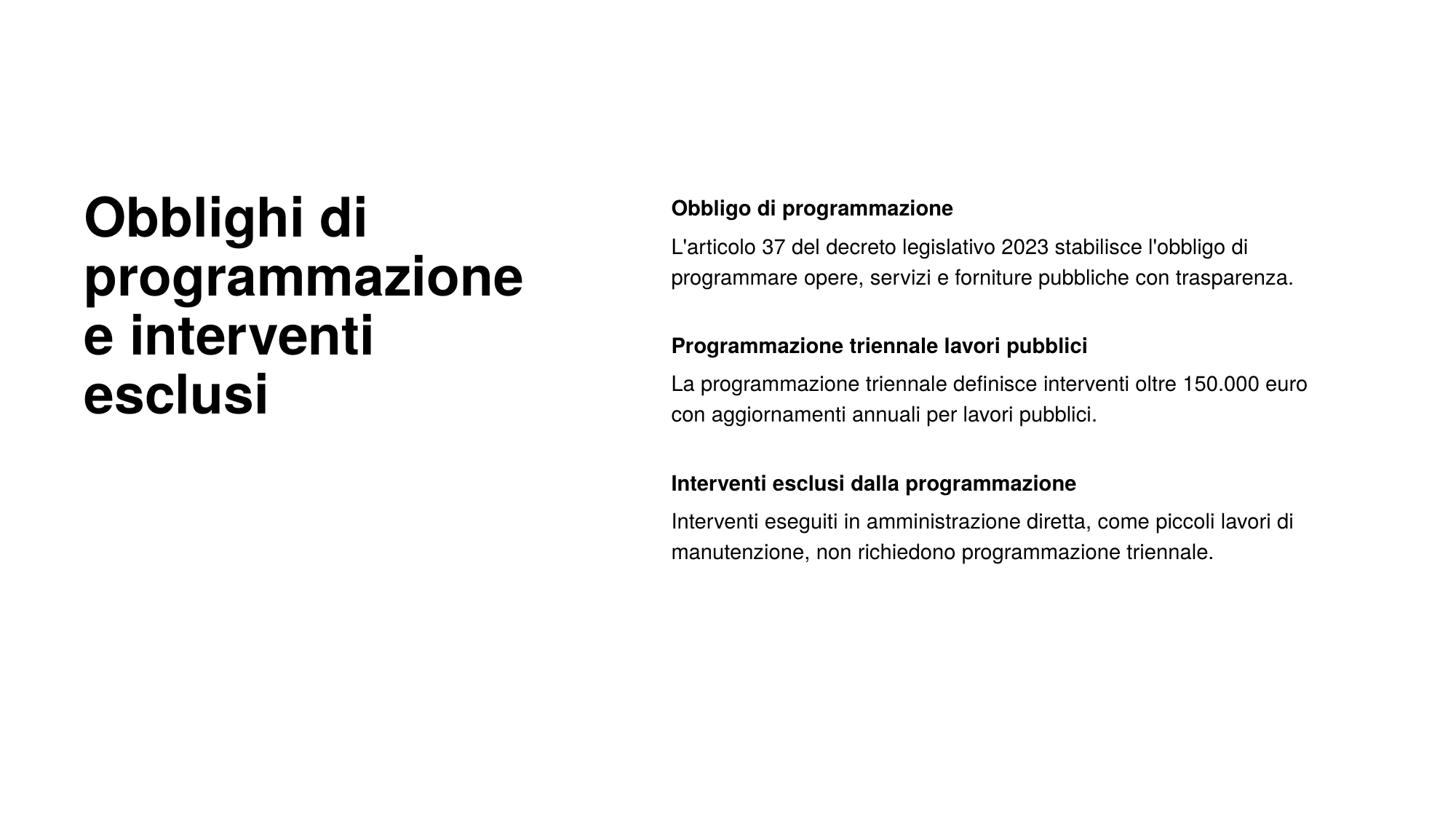

# Obblighi di programmazione e interventi esclusi
Obbligo di programmazione
L'articolo 37 del decreto legislativo 2023 stabilisce l'obbligo di programmare opere, servizi e forniture pubbliche con trasparenza.
Programmazione triennale lavori pubblici
La programmazione triennale definisce interventi oltre 150.000 euro con aggiornamenti annuali per lavori pubblici.
Interventi esclusi dalla programmazione
Interventi eseguiti in amministrazione diretta, come piccoli lavori di manutenzione, non richiedono programmazione triennale.